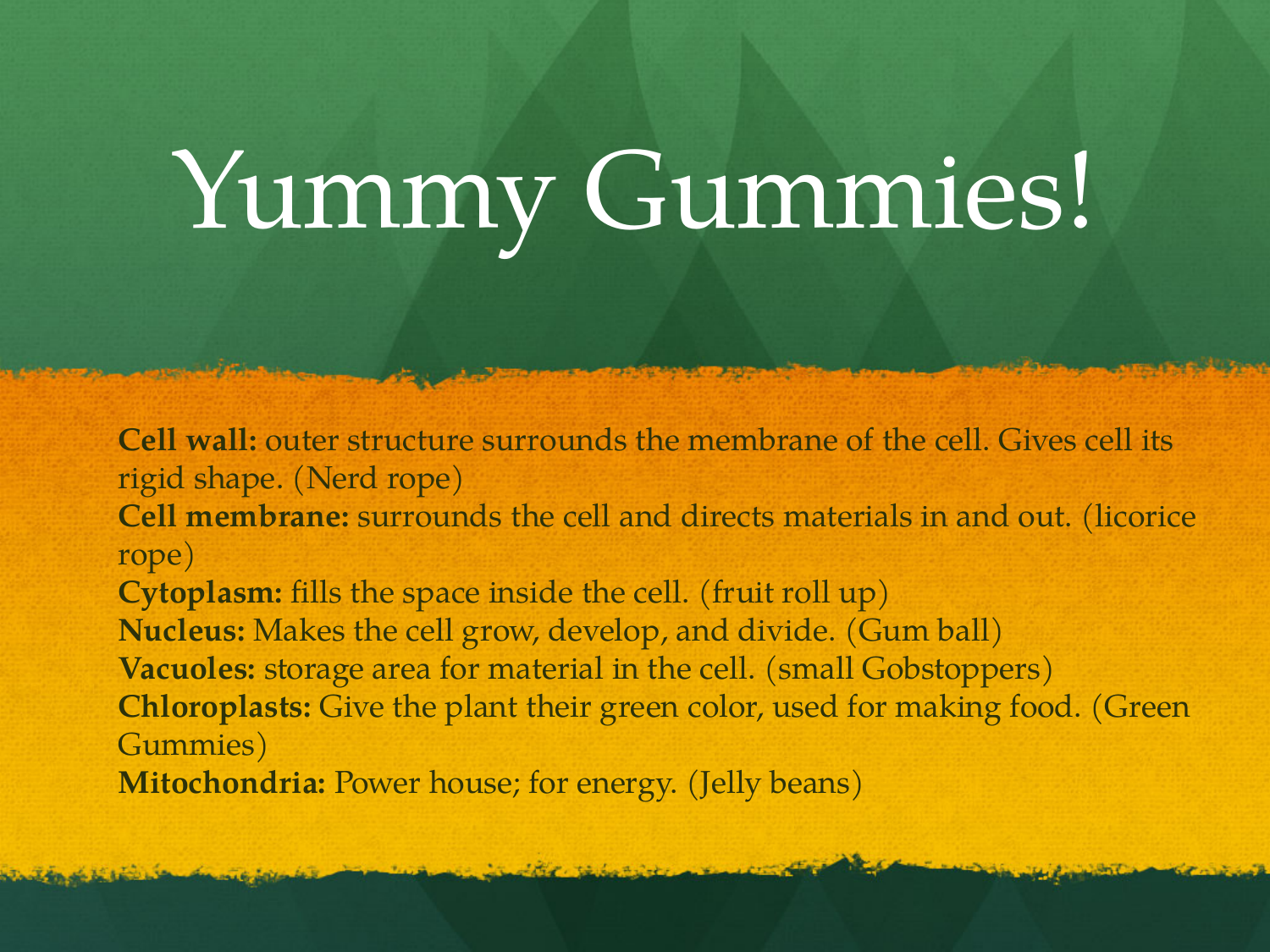

# Yummy Gummies!
Cell wall: outer structure surrounds the membrane of the cell. Gives cell its rigid shape. (Nerd rope)
Cell membrane: surrounds the cell and directs materials in and out. (licorice rope)
Cytoplasm: fills the space inside the cell. (fruit roll up)
Nucleus: Makes the cell grow, develop, and divide. (Gum ball)
Vacuoles: storage area for material in the cell. (small Gobstoppers)
Chloroplasts: Give the plant their green color, used for making food. (Green Gummies)
Mitochondria: Power house; for energy. (Jelly beans)